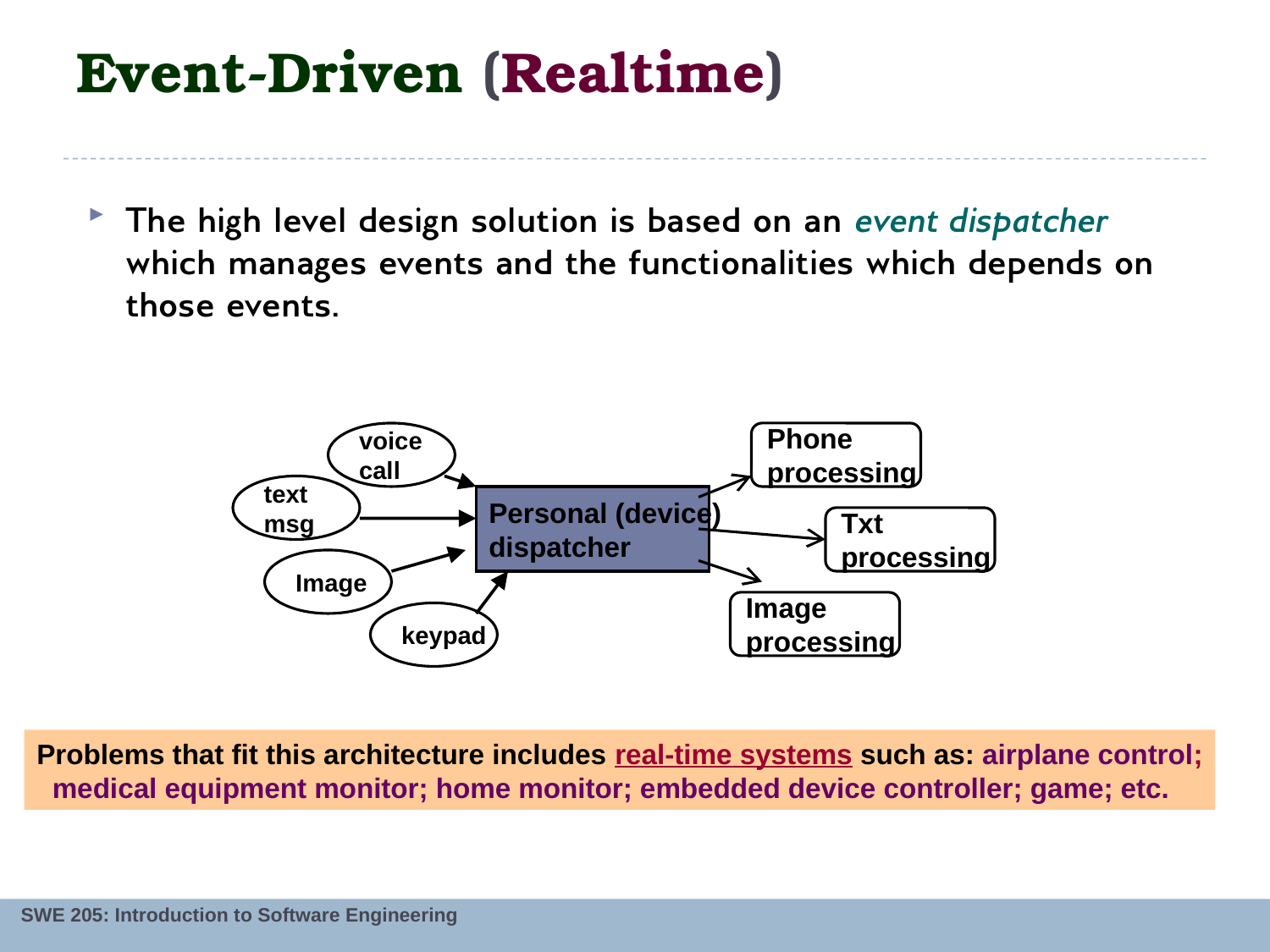

# Event-Driven (Realtime)
The high level design solution is based on an event dispatcher which manages events and the functionalities which depends on those events.
voice
call
Phone
processing
text
msg

Personal (device)
dispatcher
Txt
processing

Image

Image
processing

keypad

Problems that fit this architecture includes real-time systems such as: airplane control;
  medical equipment monitor; home monitor; embedded device controller; game; etc.